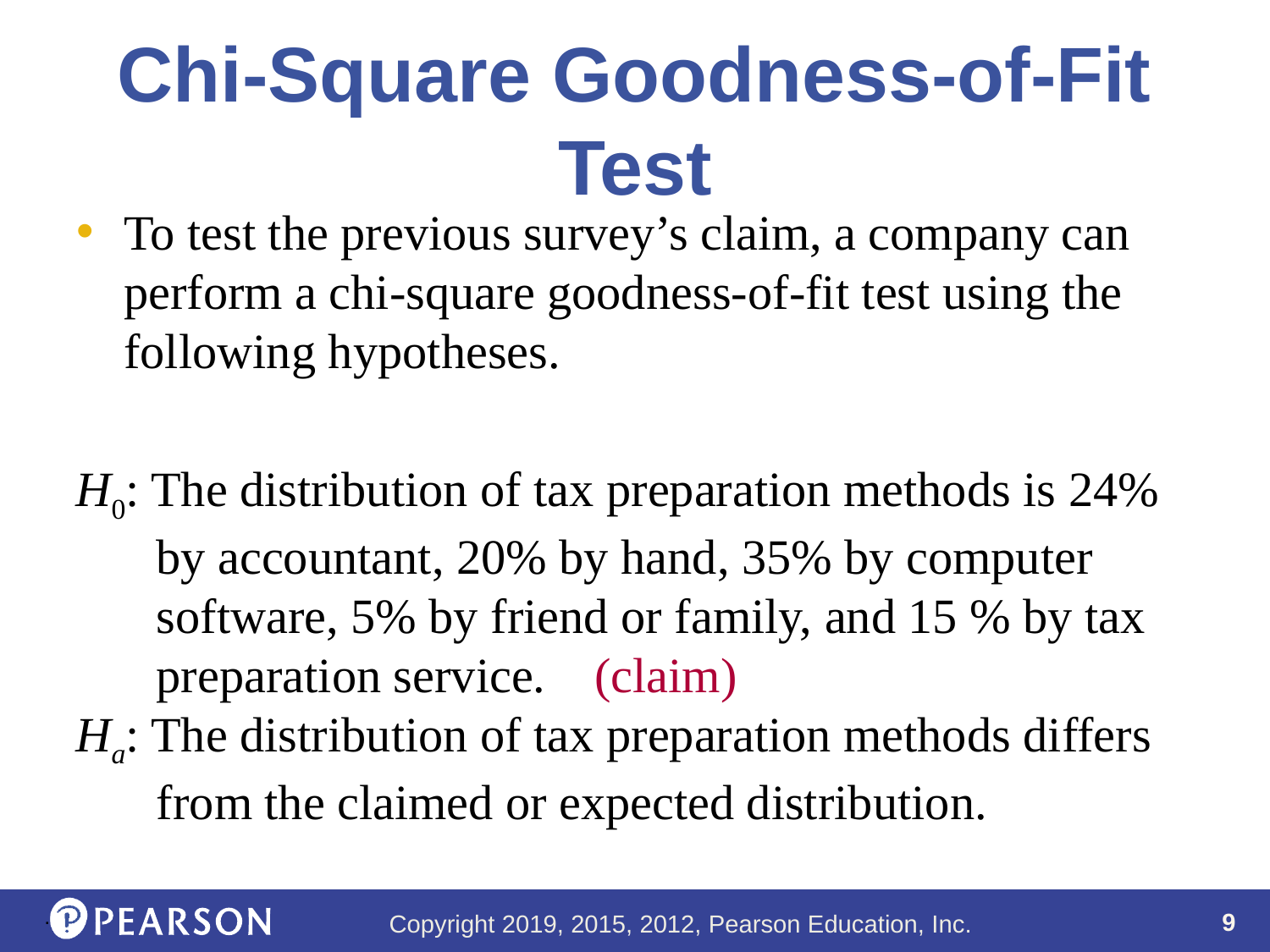

# Chi-Square Goodness-of-Fit Test
To test the previous survey’s claim, a company can perform a chi-square goodness-of-fit test using the following hypotheses.
H0: The distribution of tax preparation methods is 24% by accountant, 20% by hand, 35% by computer software, 5% by friend or family, and 15 % by tax preparation service.    (claim)
Ha: The distribution of tax preparation methods differs from the claimed or expected distribution.
.